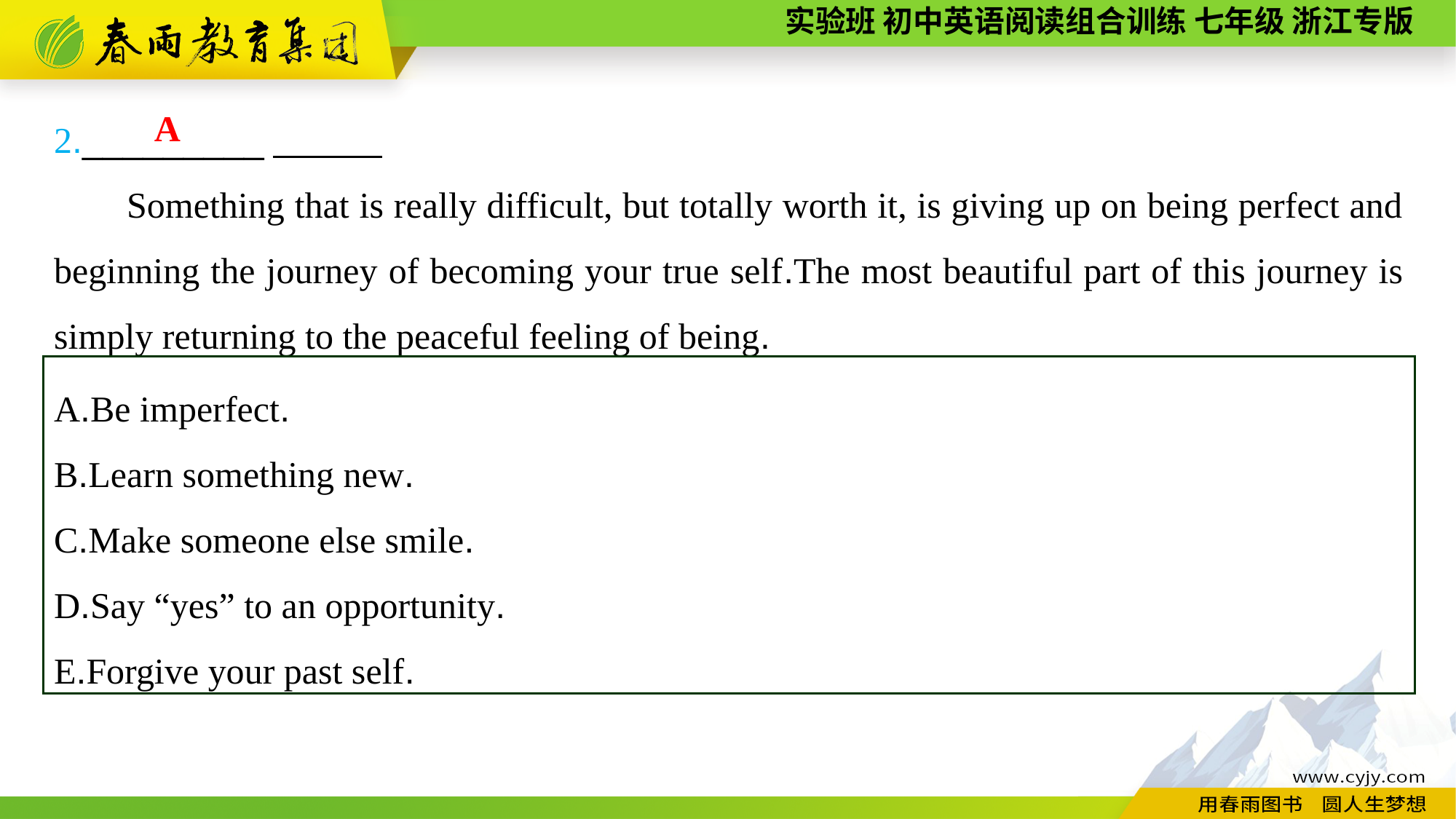

2._________
Something that is really difficult, but totally worth it, is giving up on being perfect and beginning the journey of becoming your true self.The most beautiful part of this journey is simply returning to the peaceful feeling of being.
A

A.Be imperfect.
B.Learn something new.
C.Make someone else smile.
D.Say “yes” to an opportunity.
E.Forgive your past self.